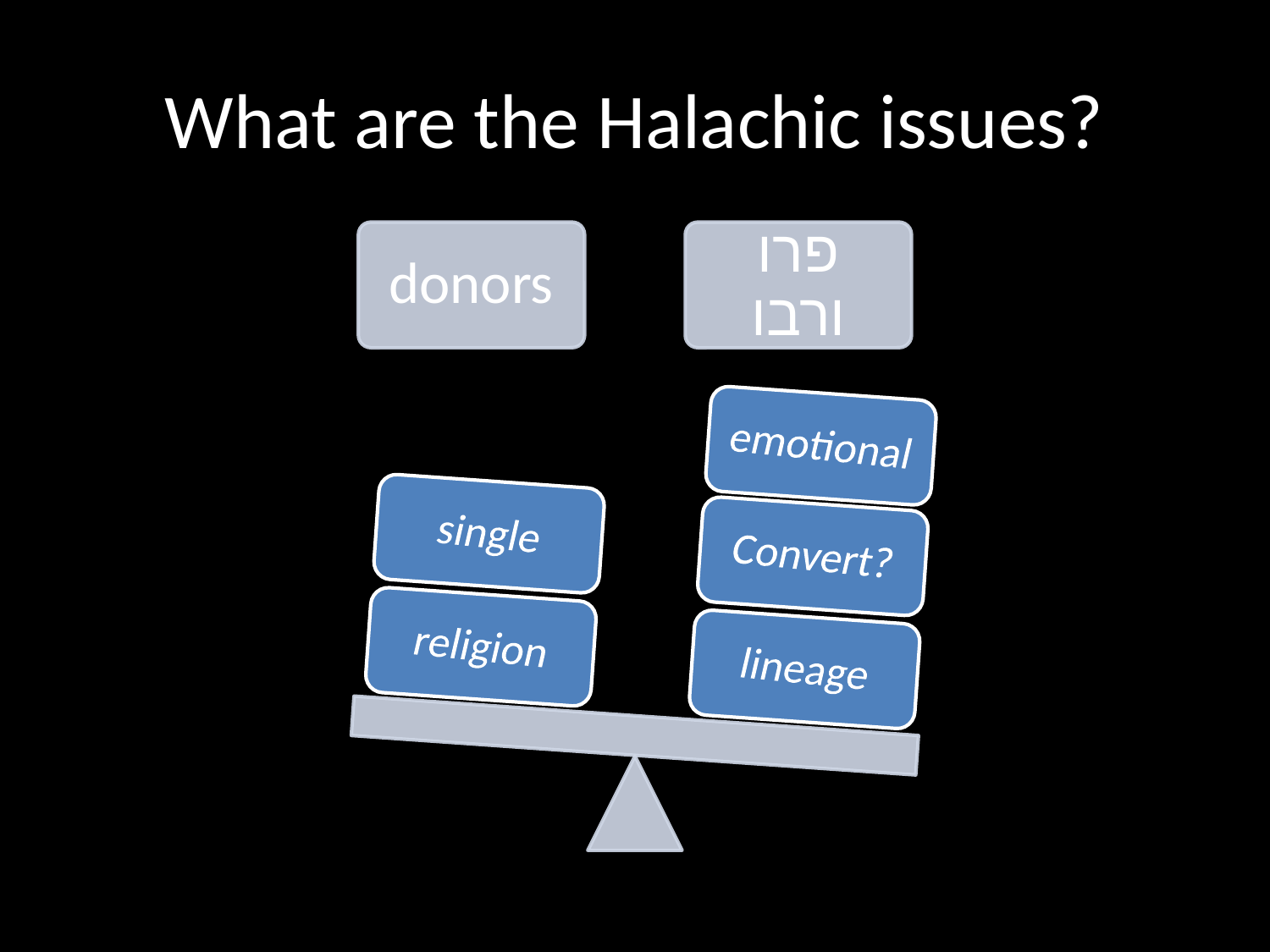

# What are the Halachic issues?
donors
פרו ורבו
lineage
Convert?
emotional
religion
single